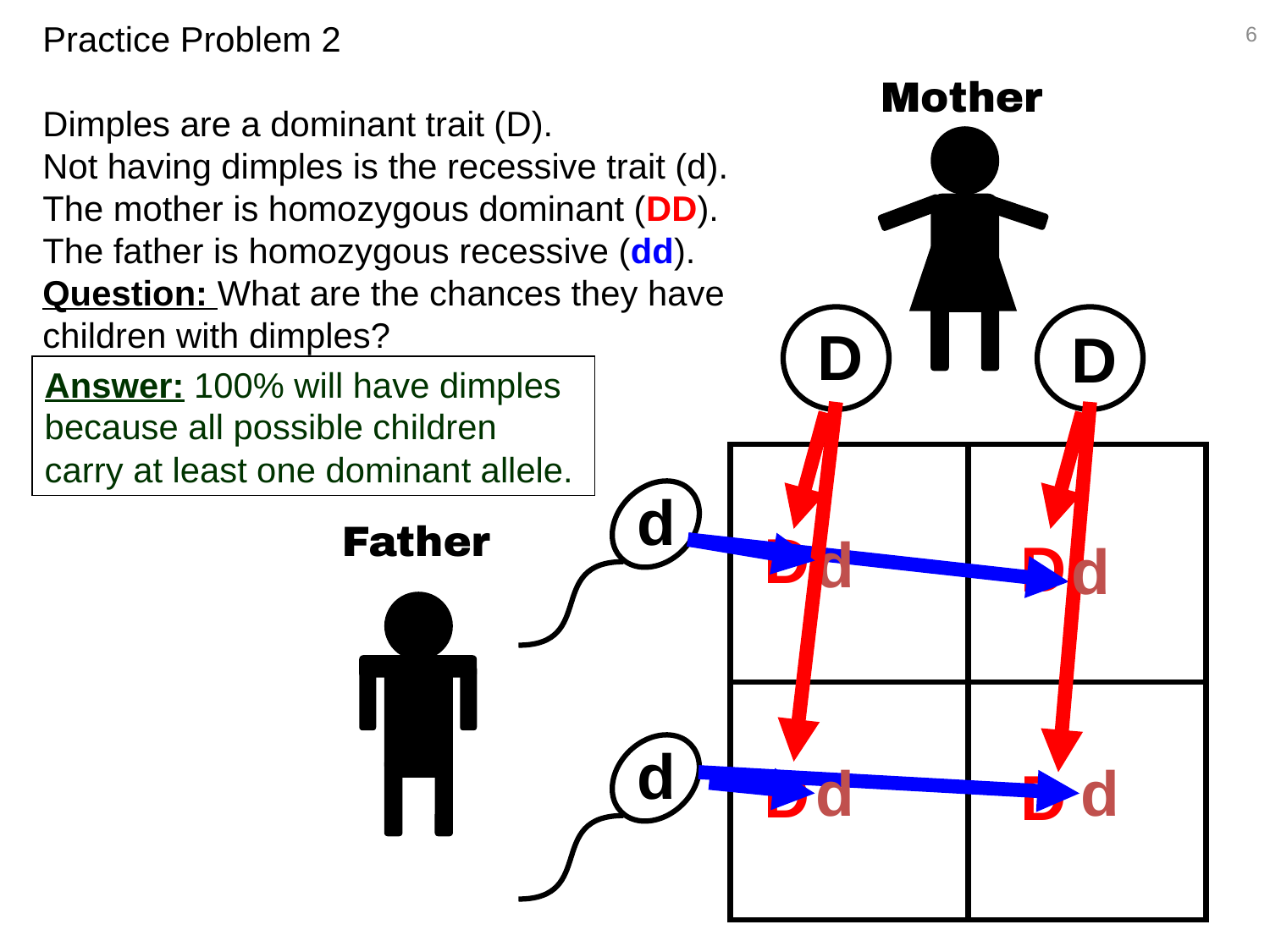

6
Practice Problem 2

Dimples are a dominant trait (D).
Not having dimples is the recessive trait (d).
The mother is homozygous dominant (DD).
The father is homozygous recessive (dd).
Question: What are the chances they have children with dimples?
Mother

D
D
Answer: 100% will have dimples because all possible children carry at least one dominant allele.

d

Father
D
d
D
d

d

d
d
D
D